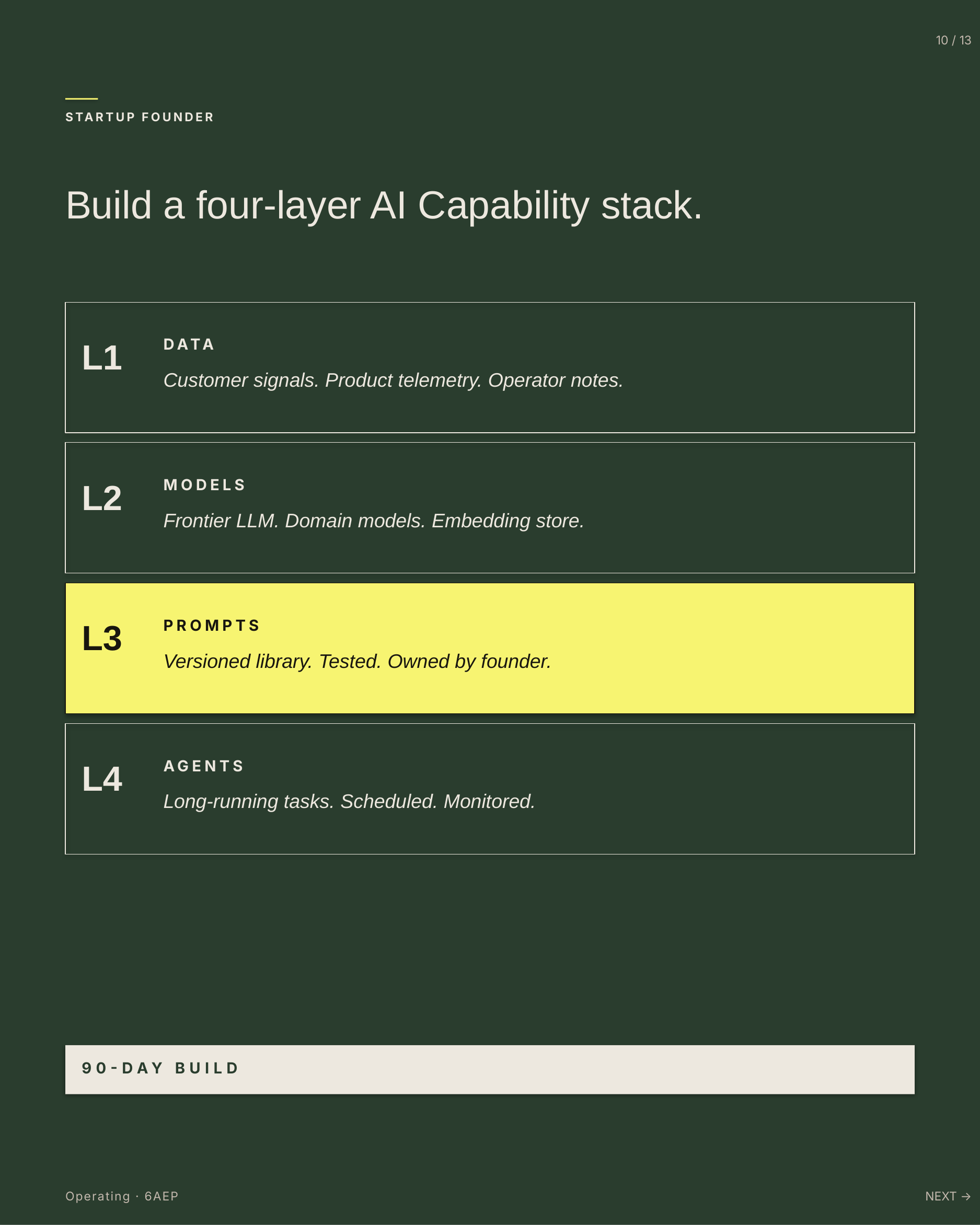

10 / 13

STARTUP FOUNDER
Build a four-layer AI Capability stack.

L1
DATA
Customer signals. Product telemetry. Operator notes.

L2
MODELS
Frontier LLM. Domain models. Embedding store.

L3
PROMPTS
Versioned library. Tested. Owned by founder.

L4
AGENTS
Long-running tasks. Scheduled. Monitored.

90-DAY BUILD
Operating · 6AEP
NEXT →